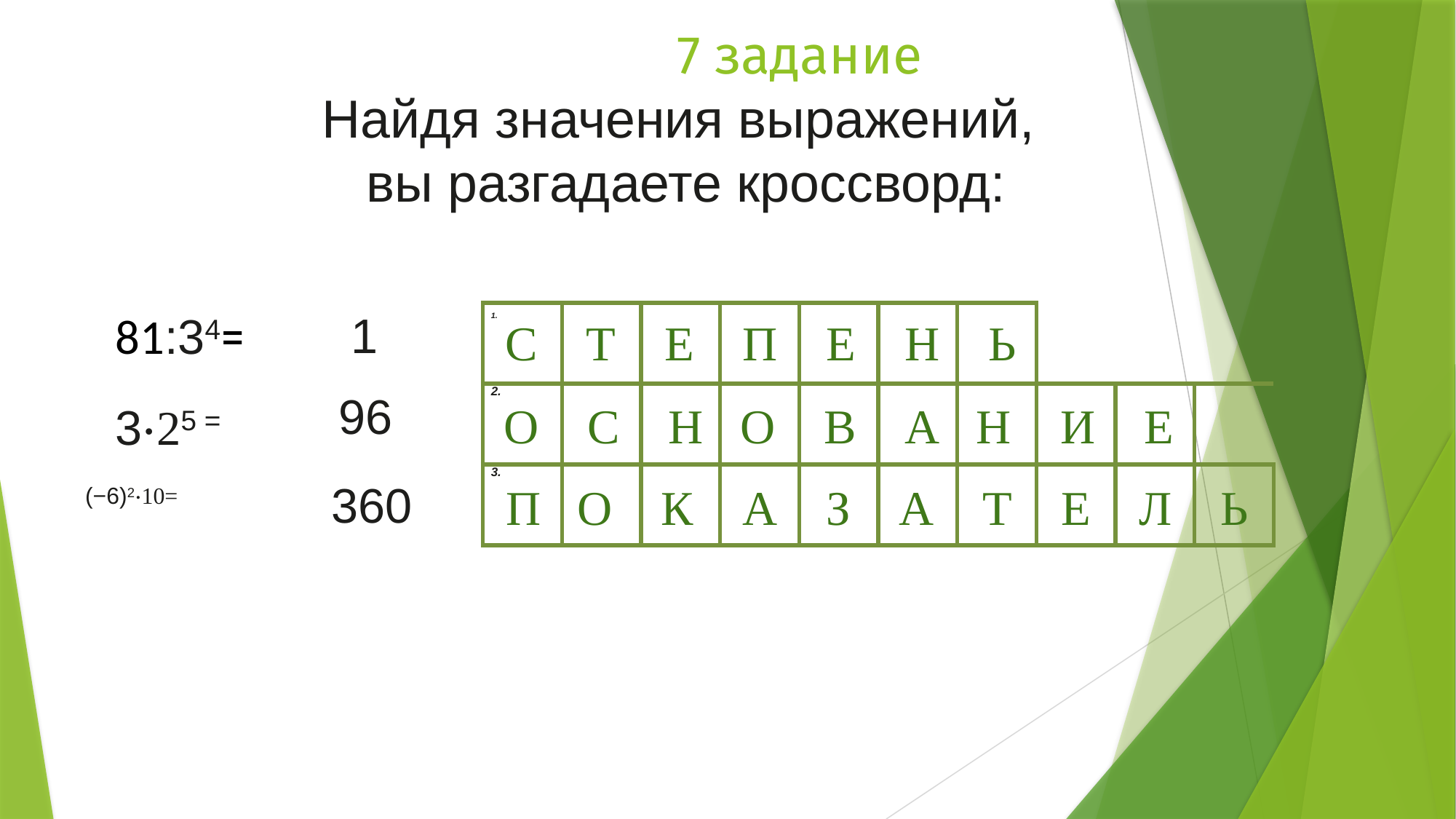

# 7 задание Найдя значения выражений, вы разгадаете кроссворд:

81:34=
 1
| 1. |  |  |  |  |  |  |  |  |  |
| --- | --- | --- | --- | --- | --- | --- | --- | --- | --- |
| 2. |  |  |  |  |  |  |  |  |  |
| 3. |  |  |  |  |  |  |  |  |  |
С    Т    Е    П    Е    Н    Ь

96
3⋅25 =
 О    С    Н   О    В    А   Н    И    Е

360
(−6)2⋅10=

 П   О    К    А    З    А    Т    Е    Л    Ь